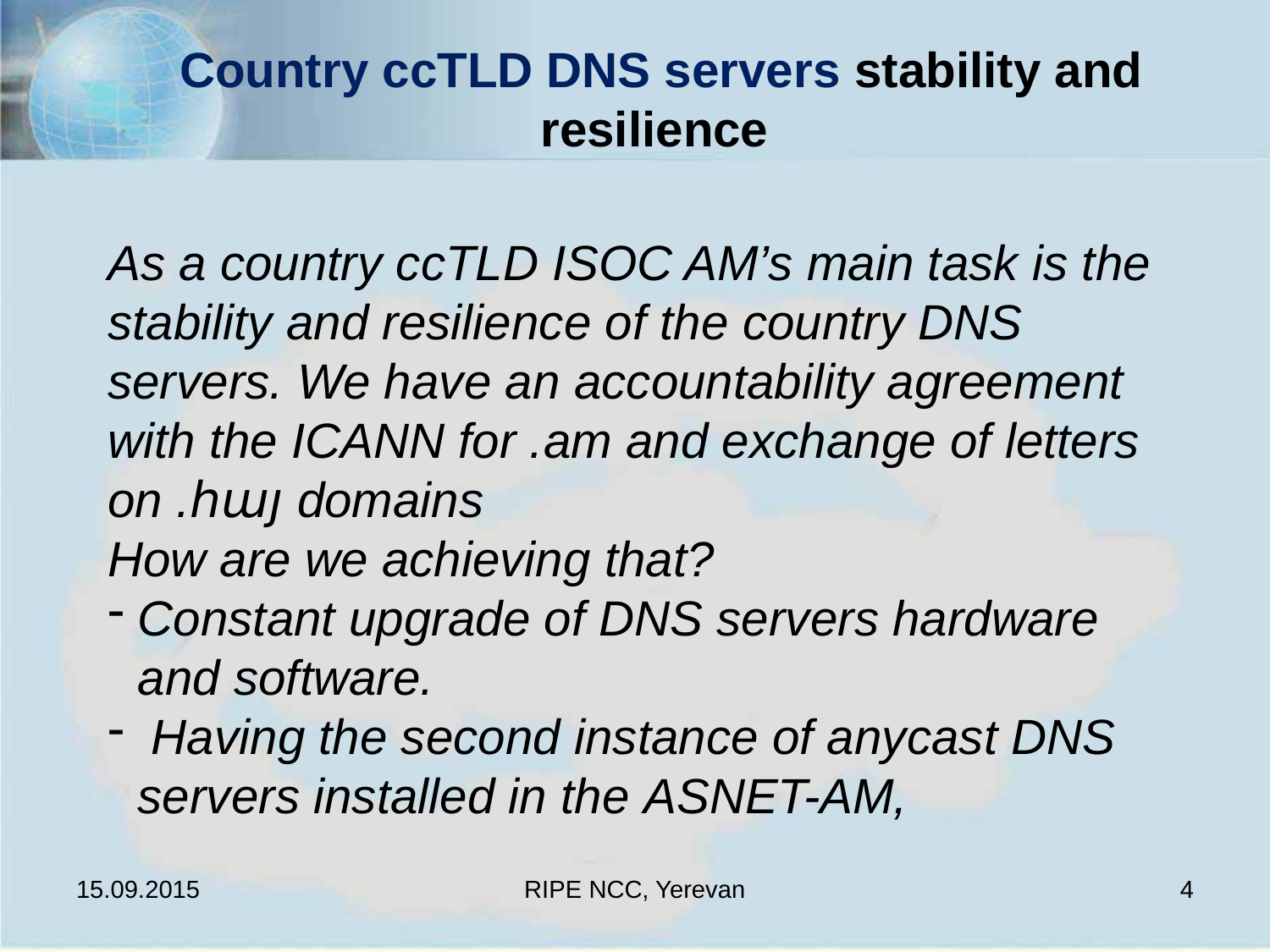

Country ccTLD DNS servers stability and resilience
As a country ccTLD ISOC AM’s main task is the stability and resilience of the country DNS servers. We have an accountability agreement with the ICANN for .am and exchange of letters on .հայ domains
How are we achieving that?
Constant upgrade of DNS servers hardware and software.
 Having the second instance of anycast DNS servers installed in the ASNET-AM,
15.09.2015
RIPE NCC, Yerevan
4